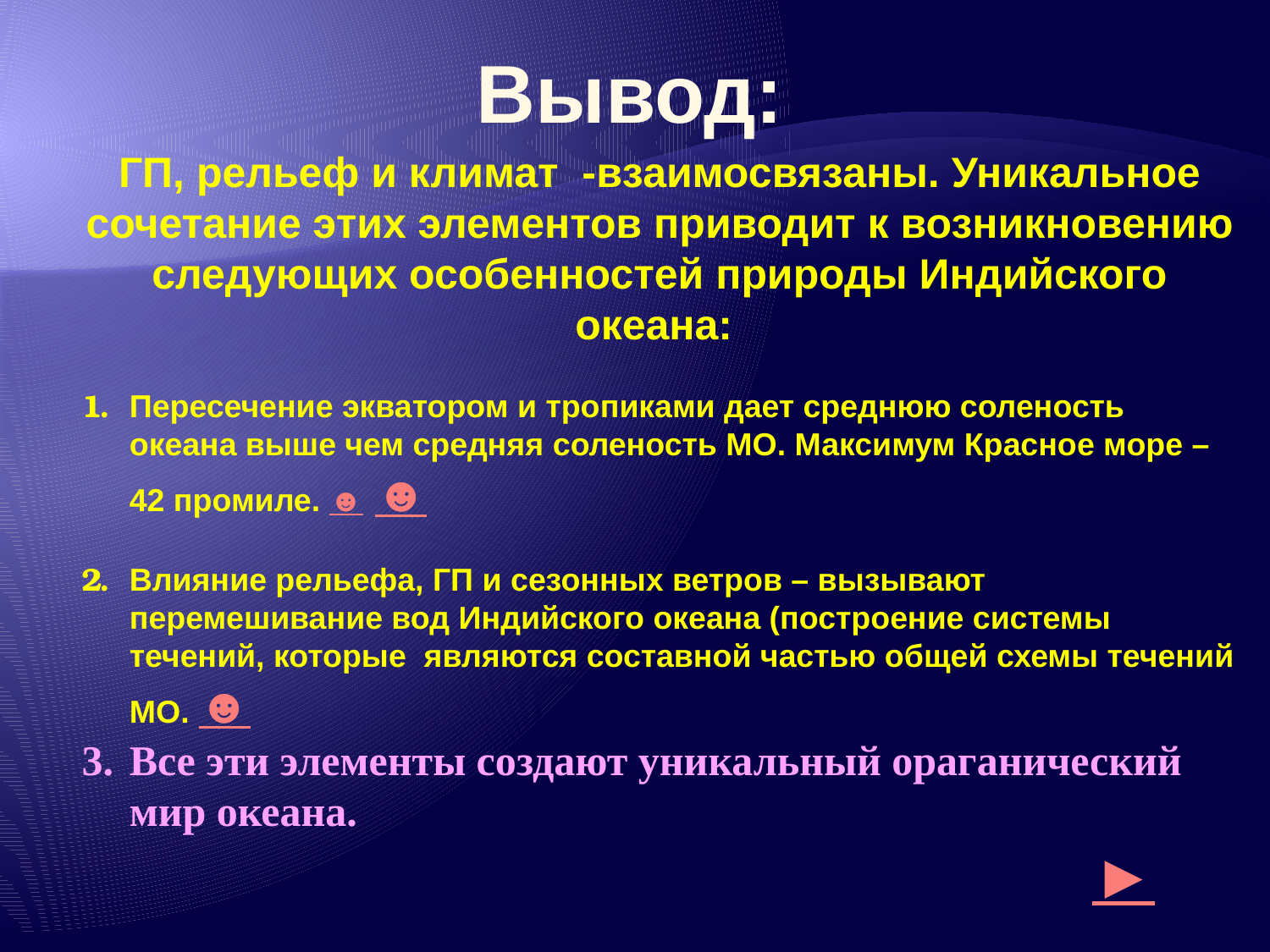

# Вывод:
ГП, рельеф и климат  -взаимосвязаны. Уникальное сочетание этих элементов приводит к возникновению следующих особенностей природы Индийского океана:

Пересечение экватором и тропиками дает среднюю соленость океана выше чем средняя соленость МО. Максимум Красное море – 42 промиле. ☻ ☻

Влияние рельефа, ГП и сезонных ветров – вызывают перемешивание вод Индийского океана (построение системы течений, которые  являются составной частью общей схемы течений МО. ☻
Все эти элементы создают уникальный ораганический мир океана.
                                                                                  ►